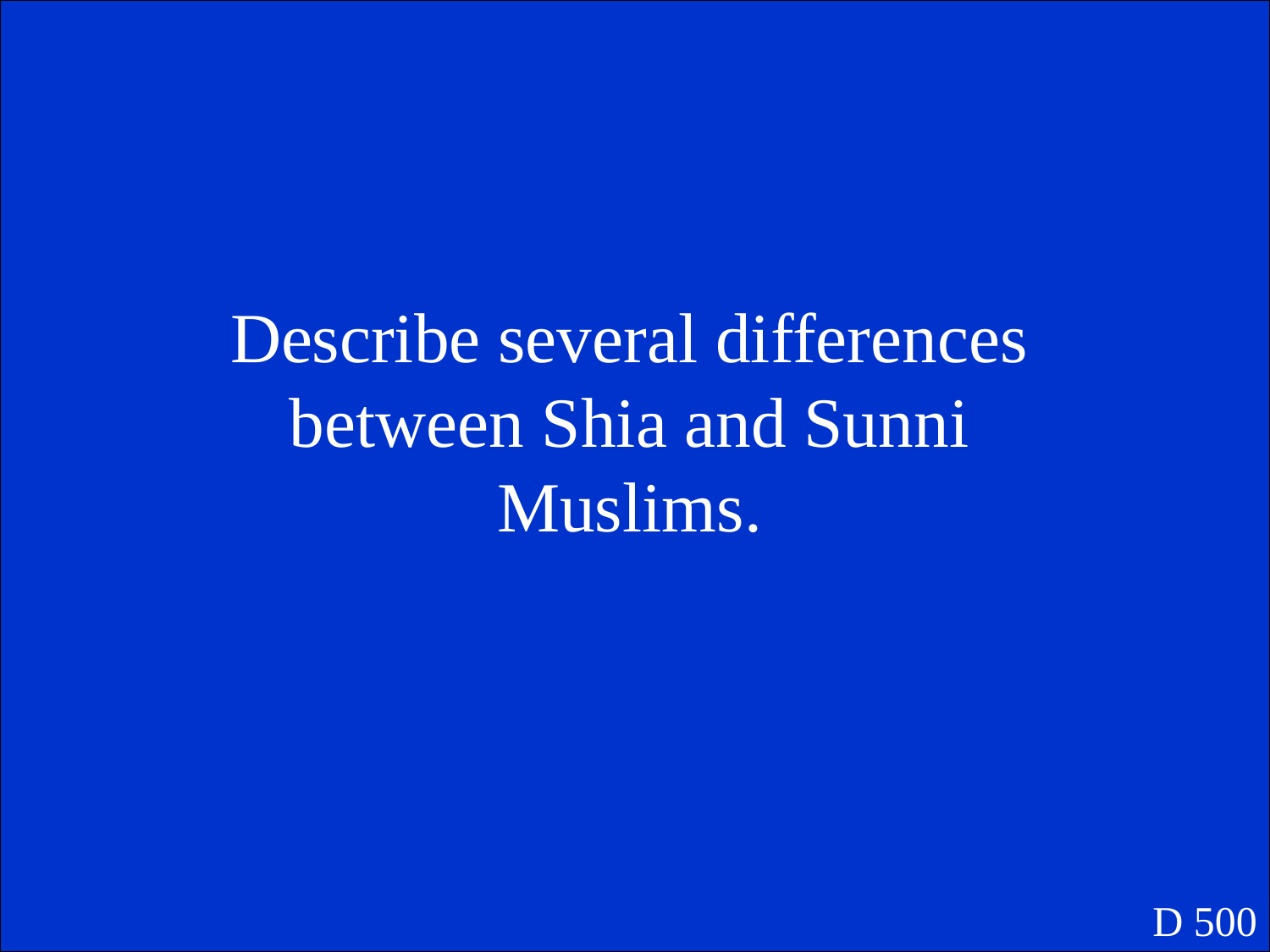

Describe several differences between Shia and Sunni Muslims.
D 500